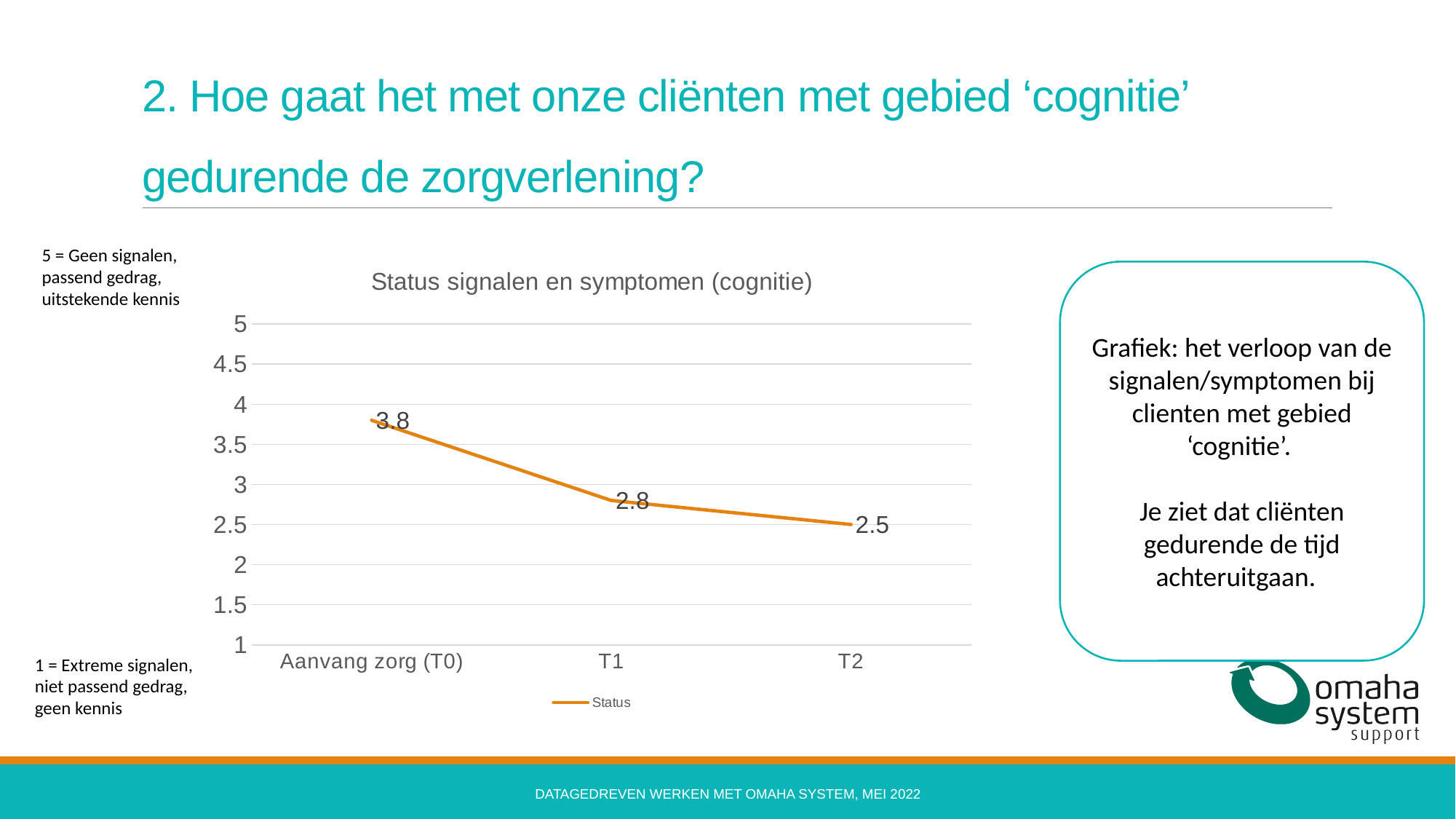

# 2. Hoe gaat het met onze cliënten met gebied ‘cognitie’ gedurende de zorgverlening?
5 = Geen signalen, passend gedrag, uitstekende kennis

### Chart: Status signalen en symptomen (cognitie)

| Category | Status |
|---|---|
| Aanvang zorg (T0) | 3.8 |
| T1 | 2.8 |
| T2 | 2.5 |
Grafiek: het verloop van de signalen/symptomen bij clienten met gebied ‘cognitie’.

Je ziet dat cliënten gedurende de tijd achteruitgaan.
1 = Extreme signalen, niet passend gedrag, geen kennis
Datagedreven werken met Omaha System, mei 2022